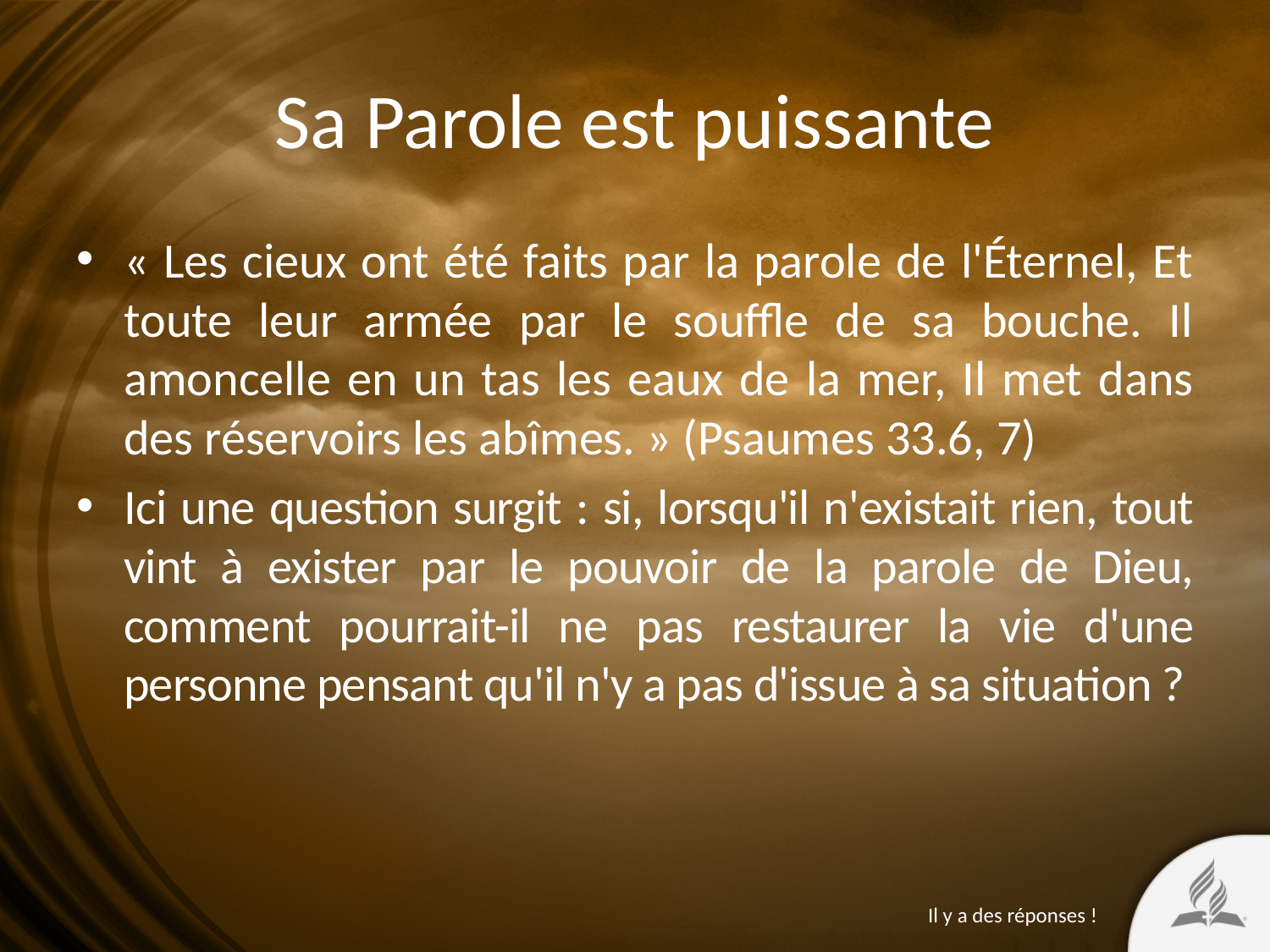

# Sa Parole est puissante
« Les cieux ont été faits par la parole de l'Éternel, Et toute leur armée par le souffle de sa bouche. Il amoncelle en un tas les eaux de la mer, Il met dans des réservoirs les abîmes. » (Psaumes 33.6, 7)
Ici une question surgit : si, lorsqu'il n'existait rien, tout vint à exister par le pouvoir de la parole de Dieu, comment pourrait-il ne pas restaurer la vie d'une personne pensant qu'il n'y a pas d'issue à sa situation ?
Il y a des réponses !